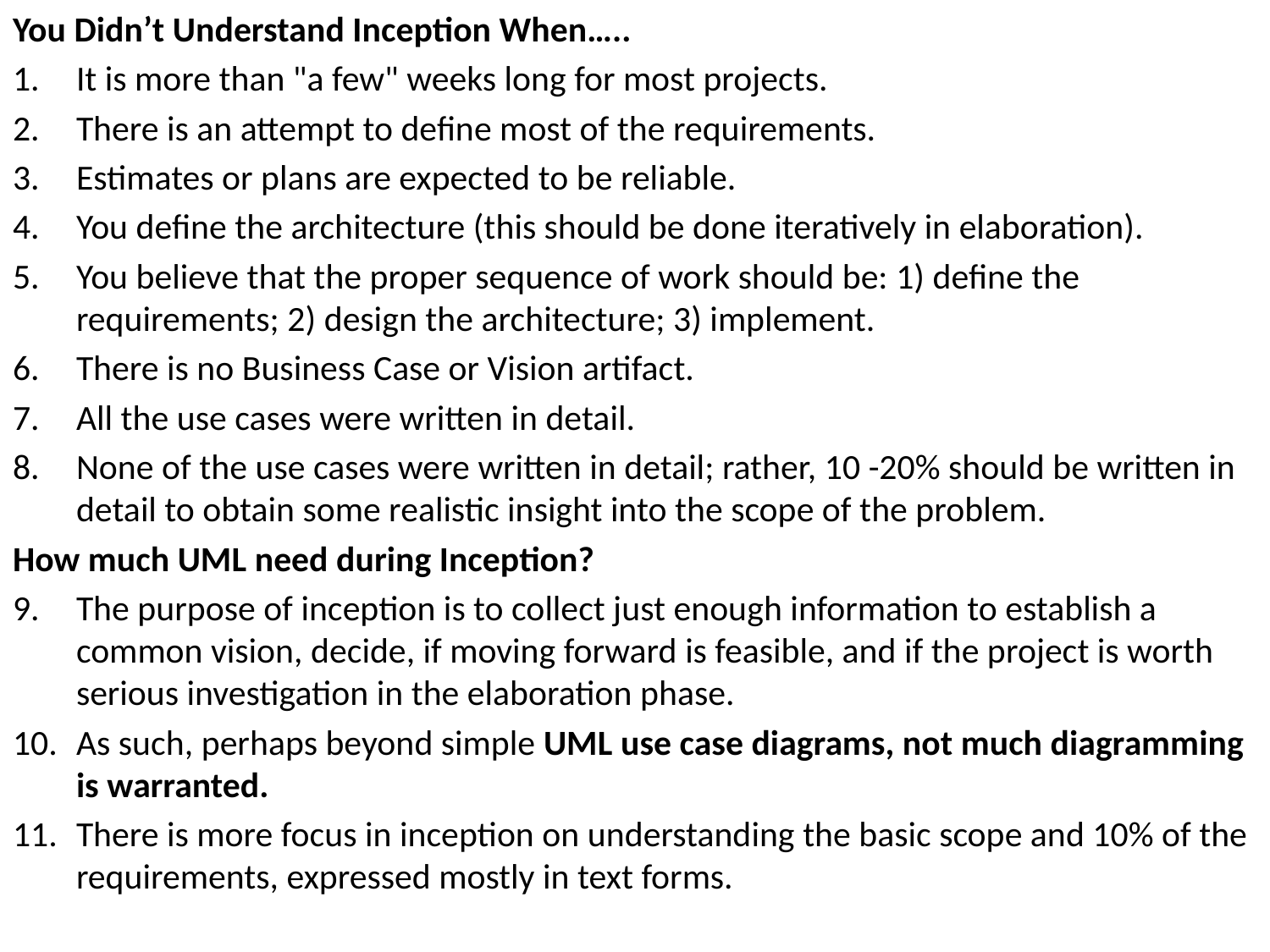

You Didn’t Understand Inception When…..
It is more than "a few" weeks long for most projects.
There is an attempt to define most of the requirements.
Estimates or plans are expected to be reliable.
You define the architecture (this should be done iteratively in elaboration).
You believe that the proper sequence of work should be: 1) define the requirements; 2) design the architecture; 3) implement.
There is no Business Case or Vision artifact.
All the use cases were written in detail.
None of the use cases were written in detail; rather, 10 -20% should be written in detail to obtain some realistic insight into the scope of the problem.
How much UML need during Inception?
The purpose of inception is to collect just enough information to establish a common vision, decide, if moving forward is feasible, and if the project is worth serious investigation in the elaboration phase.
As such, perhaps beyond simple UML use case diagrams, not much diagramming is warranted.
There is more focus in inception on understanding the basic scope and 10% of the requirements, expressed mostly in text forms.